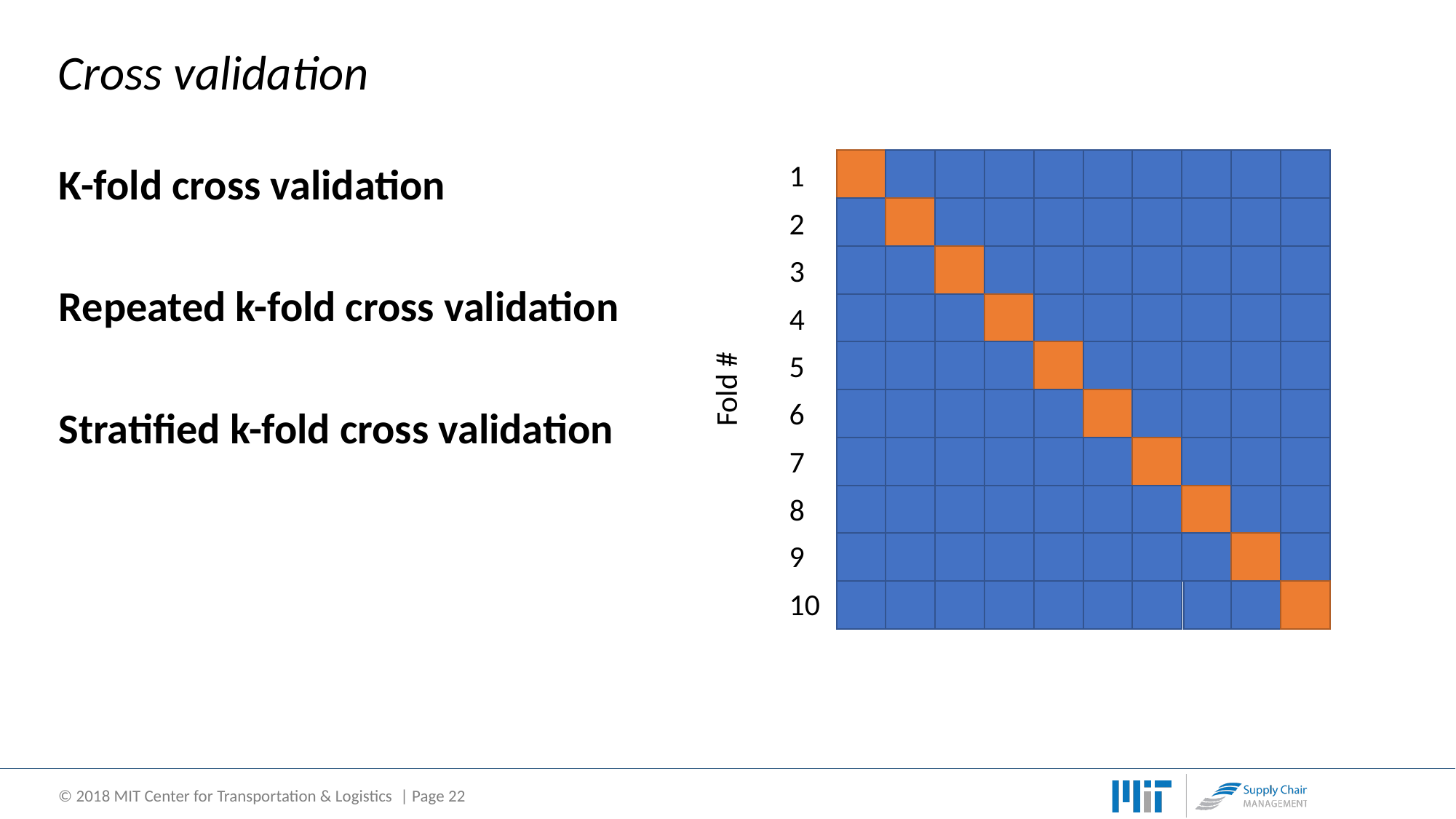

# Cross validation

K-fold cross validation

Repeated k-fold cross validation

Stratified k-fold cross validation

1

2

3
Fold #

4
5

6

7

8

9

10